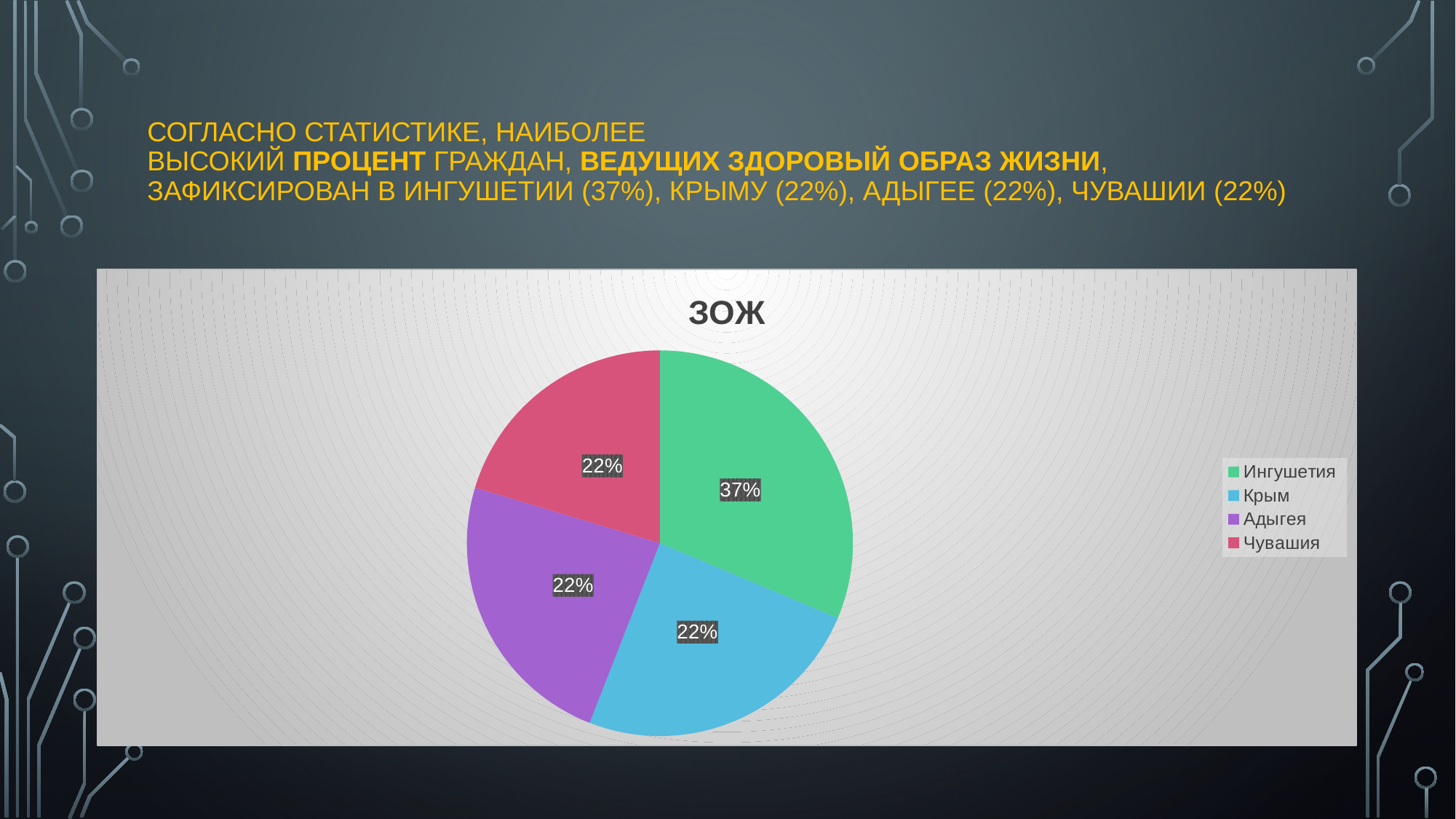

# Согласно статистике, наиболее высокий процент граждан, ведущих здоровый образ жизни, зафиксирован в Ингушетии (37%), Крыму (22%), Адыгее (22%), Чувашии (22%)

### Chart:

| Category | ЗОЖ |
|---|---|
| Ингушетия  | 0.37 |
| Крым  | 0.29 |
| Адыгея | 0.28 |
| Чувашия | 0.24 |